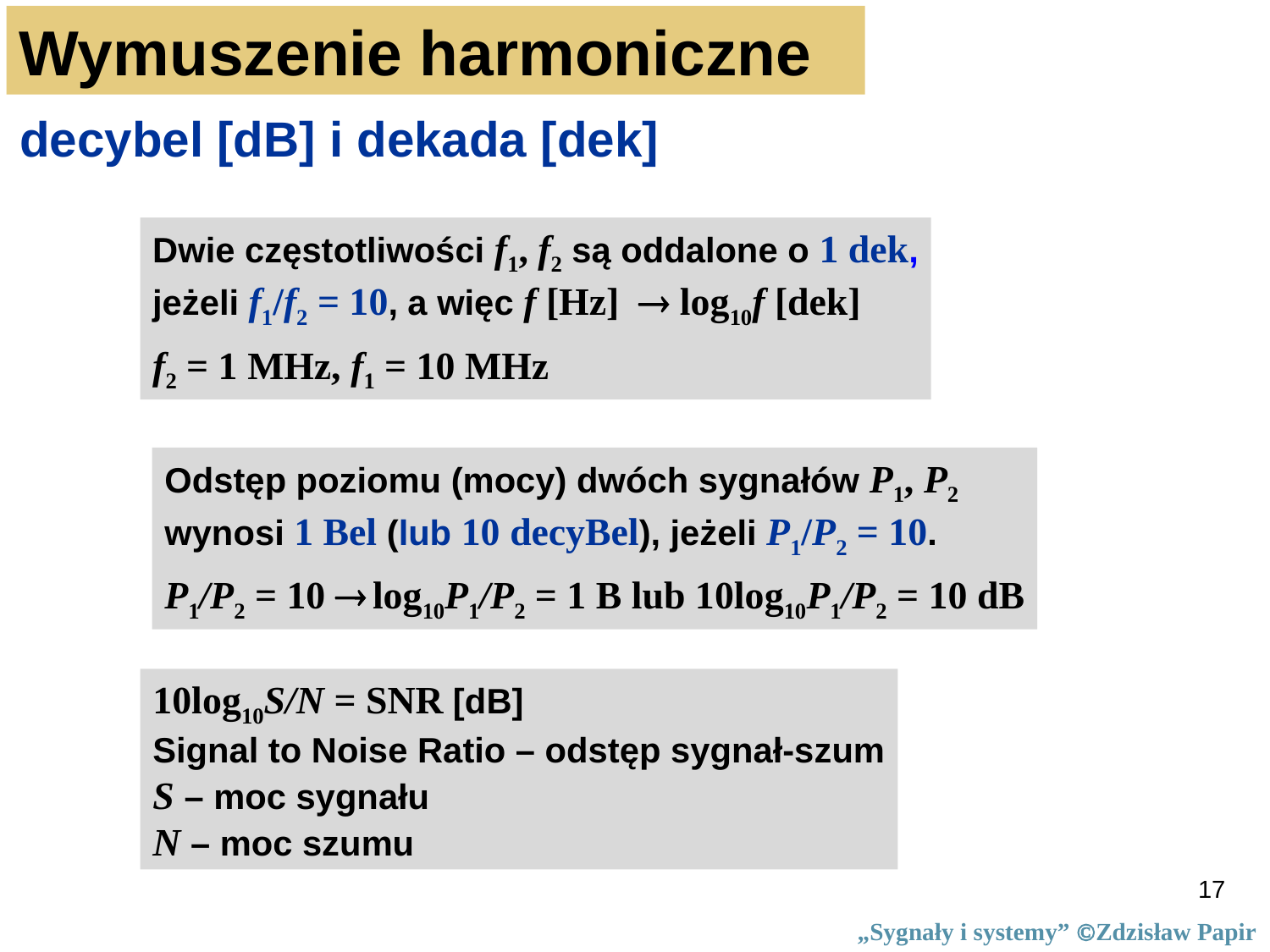

Wymuszenie harmoniczne
decybel [dB] i dekada [dek]
Dwie częstotliwości f1, f2 są oddalone o 1 dek,
jeżeli f1/f2 = 10, a więc f [Hz]  → log10f [dek]
f2 = 1 MHz, f1 = 10 MHz

Odstęp poziomu (mocy) dwóch sygnałów P1, P2
wynosi 1 Bel (lub 10 decyBel), jeżeli P1/P2 = 10.
P1/P2 = 10 → log10P1/P2 = 1 B lub 10log10P1/P2 = 10 dB
10log10S/N = SNR [dB]
Signal to Noise Ratio – odstęp sygnał-szum
S – moc sygnału
N – moc szumu
17
„Sygnały i systemy” ©Zdzisław Papir